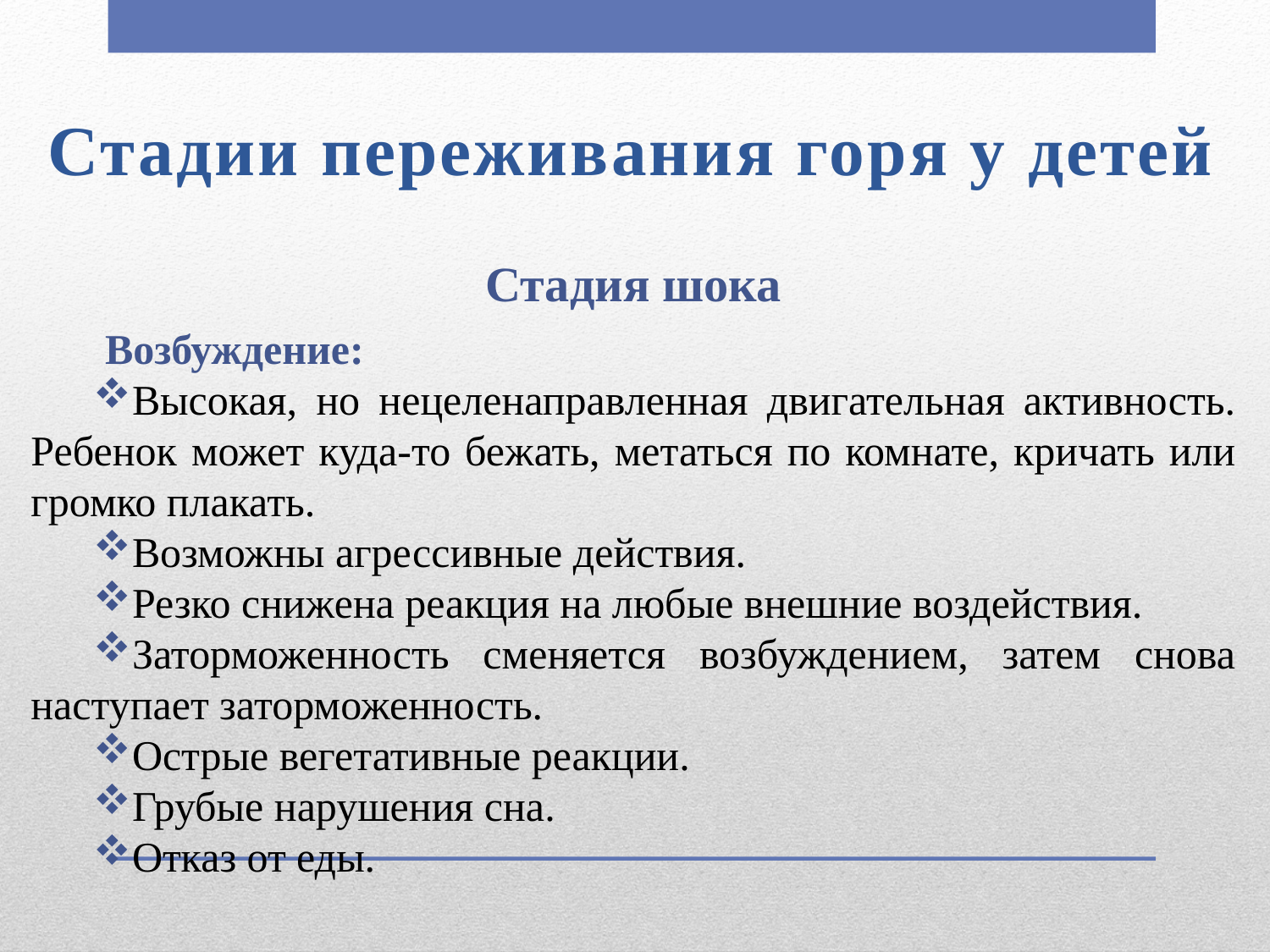

# Стадии переживания горя у детей
Стадия шока
Возбуждение:
Высокая, но нецеленаправленная двигательная активность. Ребенок может куда-то бежать, метаться по комнате, кричать или громко плакать.
Возможны агрессивные действия.
Резко снижена реакция на любые внешние воздействия.
Заторможенность сменяется возбуждением, затем снова наступает заторможенность.
Острые вегетативные реакции.
Грубые нарушения сна.
Отказ от еды.